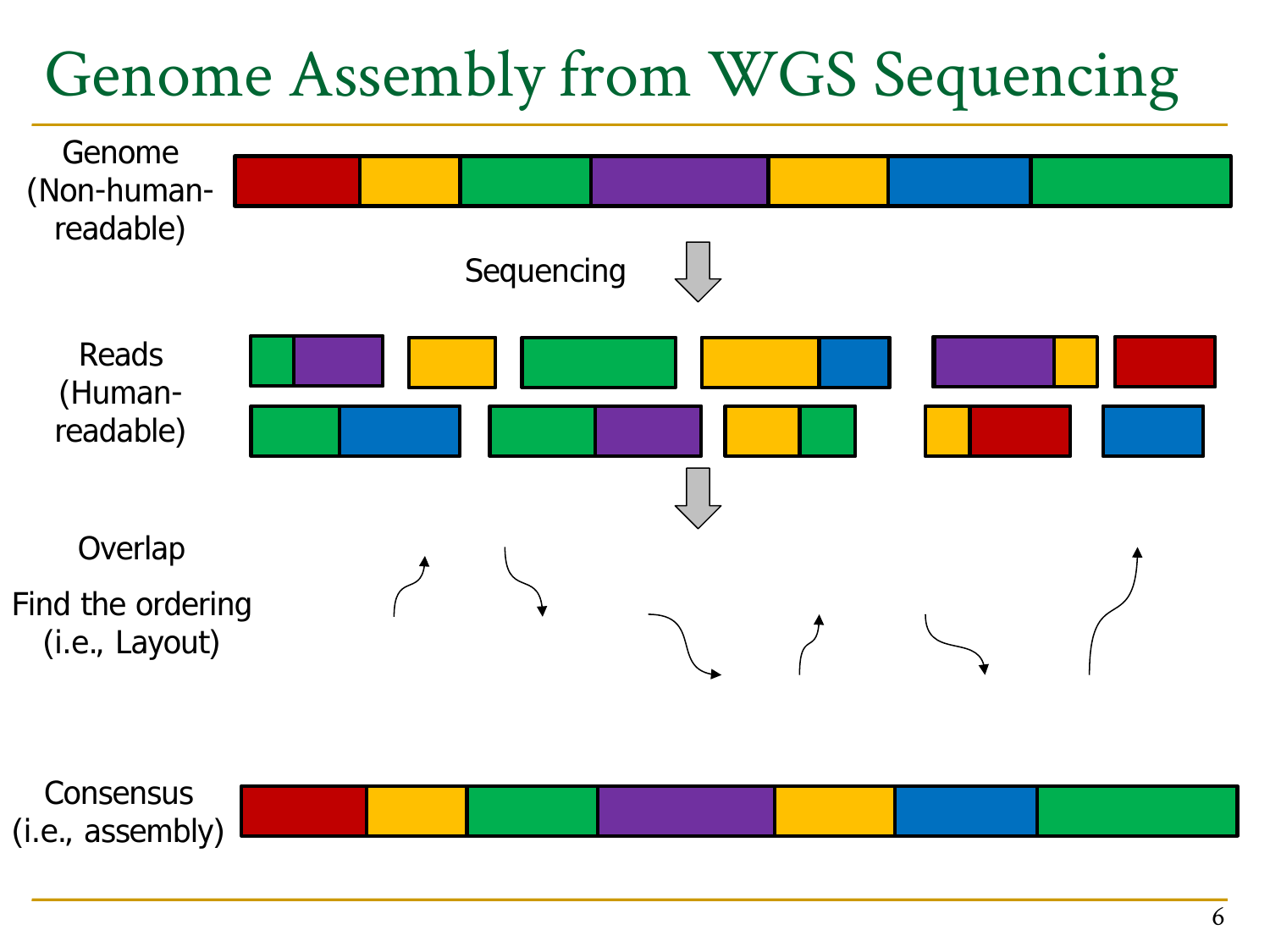

# Genome Assembly from WGS Sequencing
Genome
(Non-human-
readable)

Sequencing
Reads
(Human-
readable)

Overlap
Find the ordering
(i.e., Layout)
Consensus
(i.e., assembly)

6